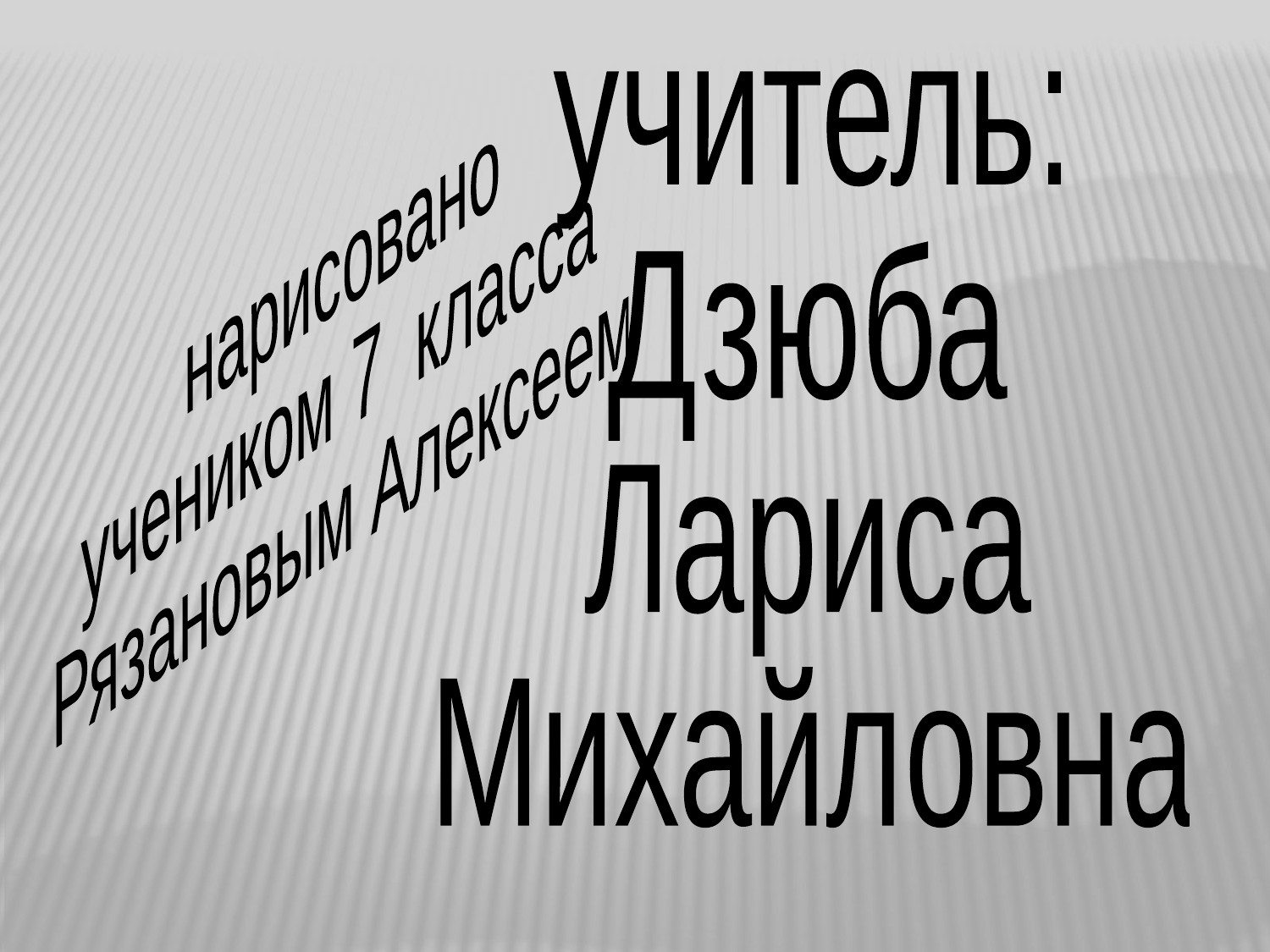

нарисовано
учеником 7  класса
Рязановым Алексеем
учитель:
Дзюба
Лариса
Михайловна